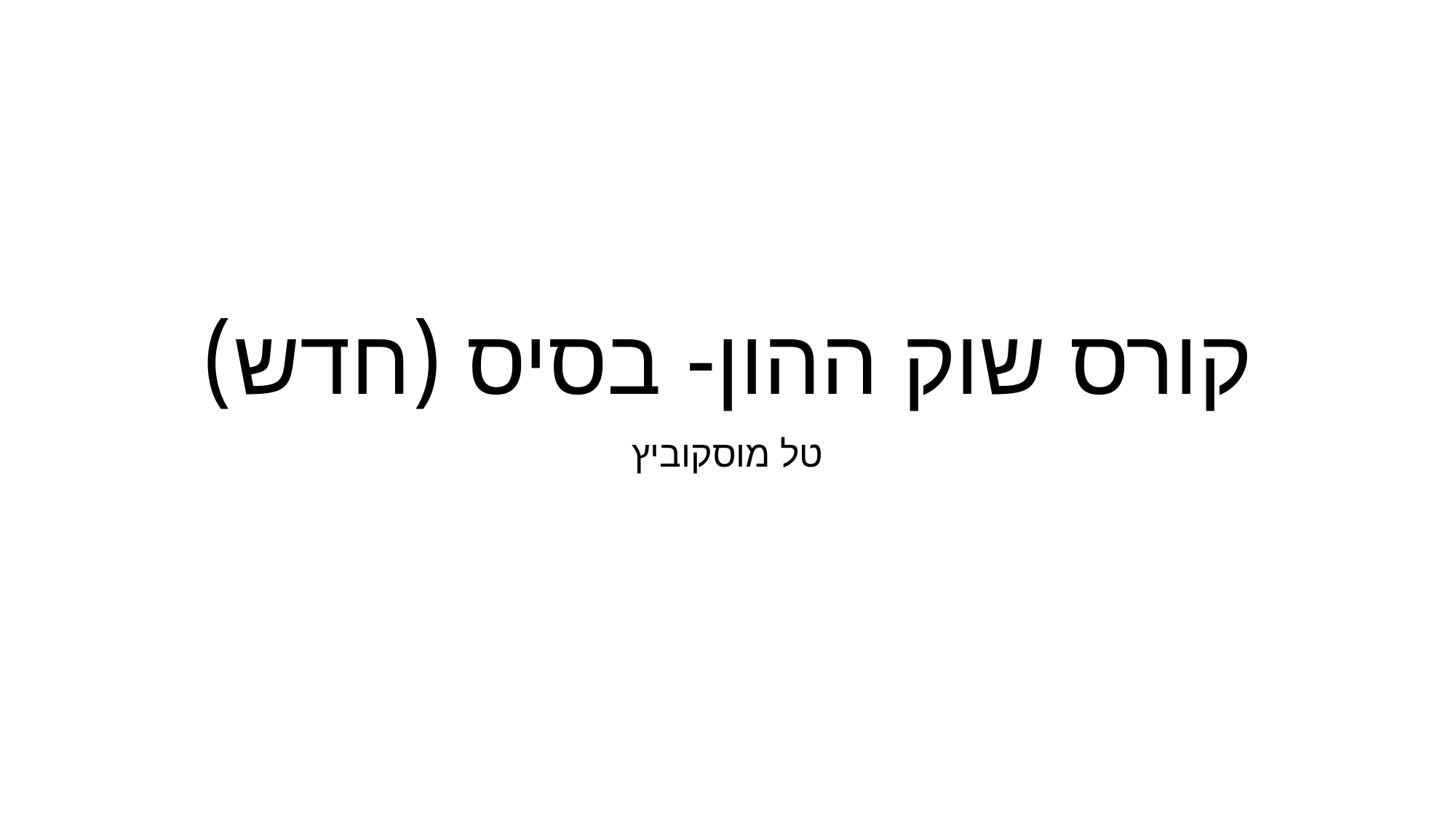

# קורס שוק ההון- בסיס (חדש)
טל מוסקוביץ